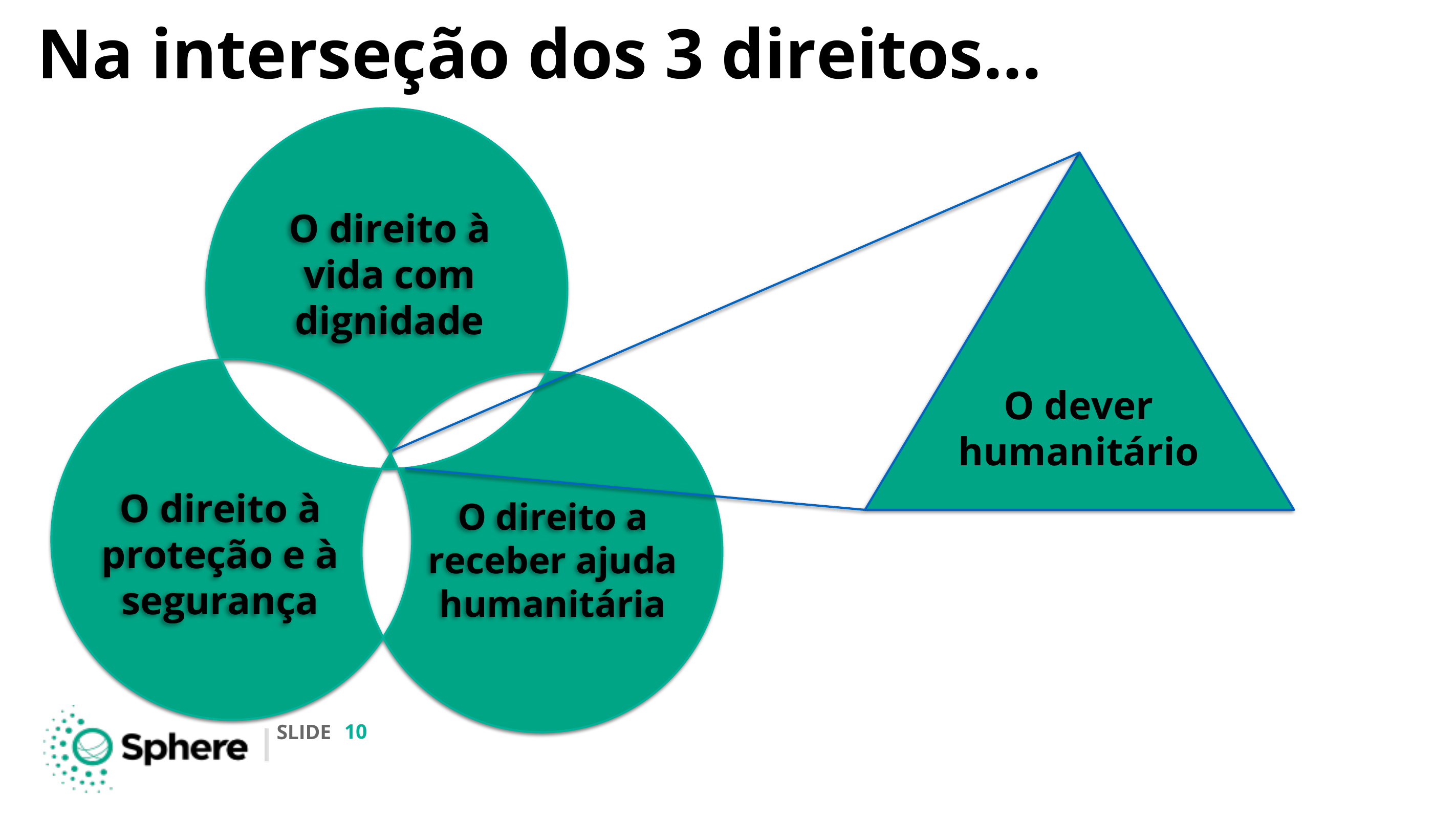

# Na interseção dos 3 direitos…

O direito à vida com dignidade
O direito à proteção e à segurança
O direito a receber ajuda humanitária

O dever humanitário
10